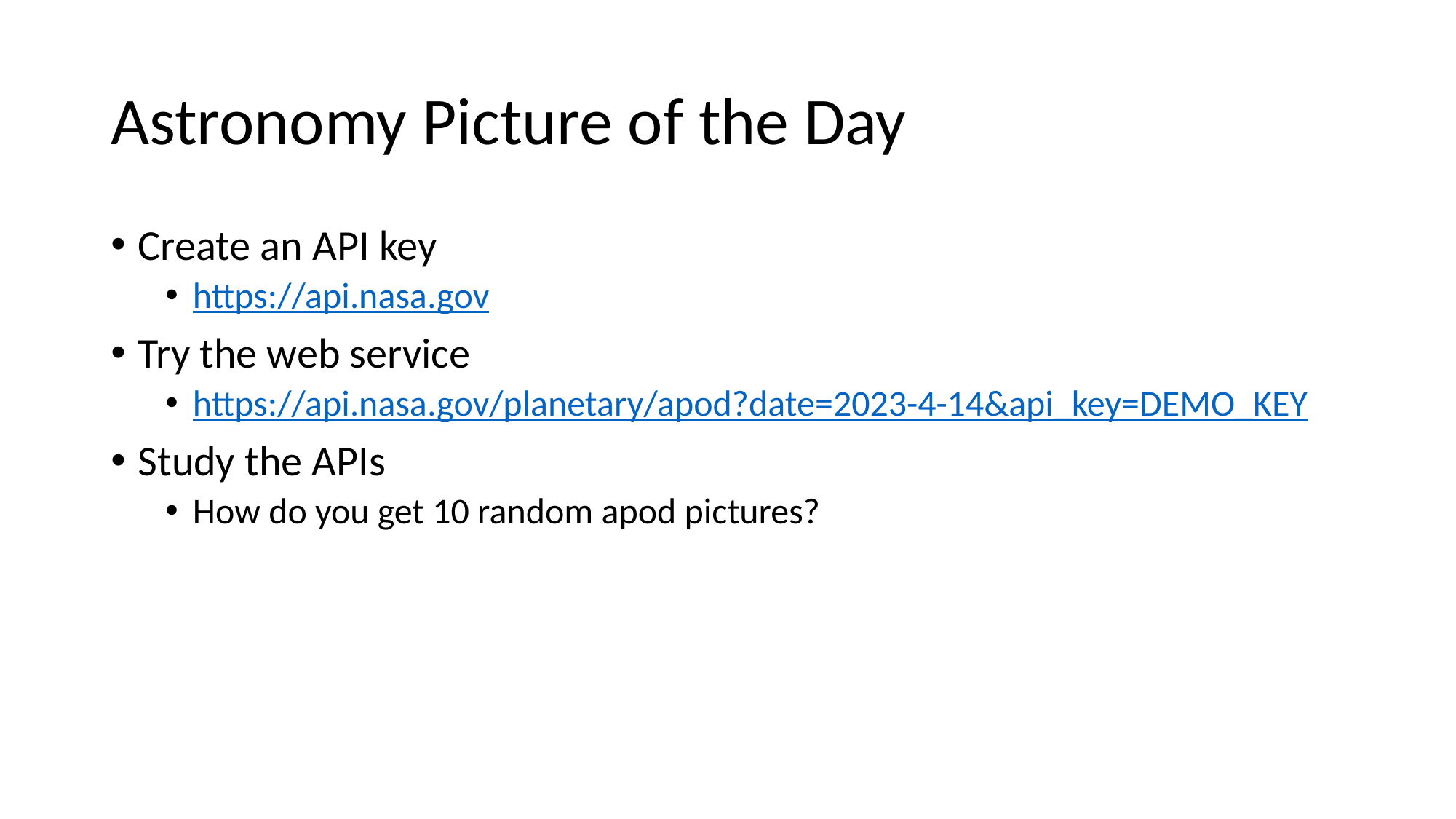

# Astronomy Picture of the Day
Create an API key
https://api.nasa.gov
Try the web service
https://api.nasa.gov/planetary/apod?date=2023-4-14&api_key=DEMO_KEY
Study the APIs
How do you get 10 random apod pictures?